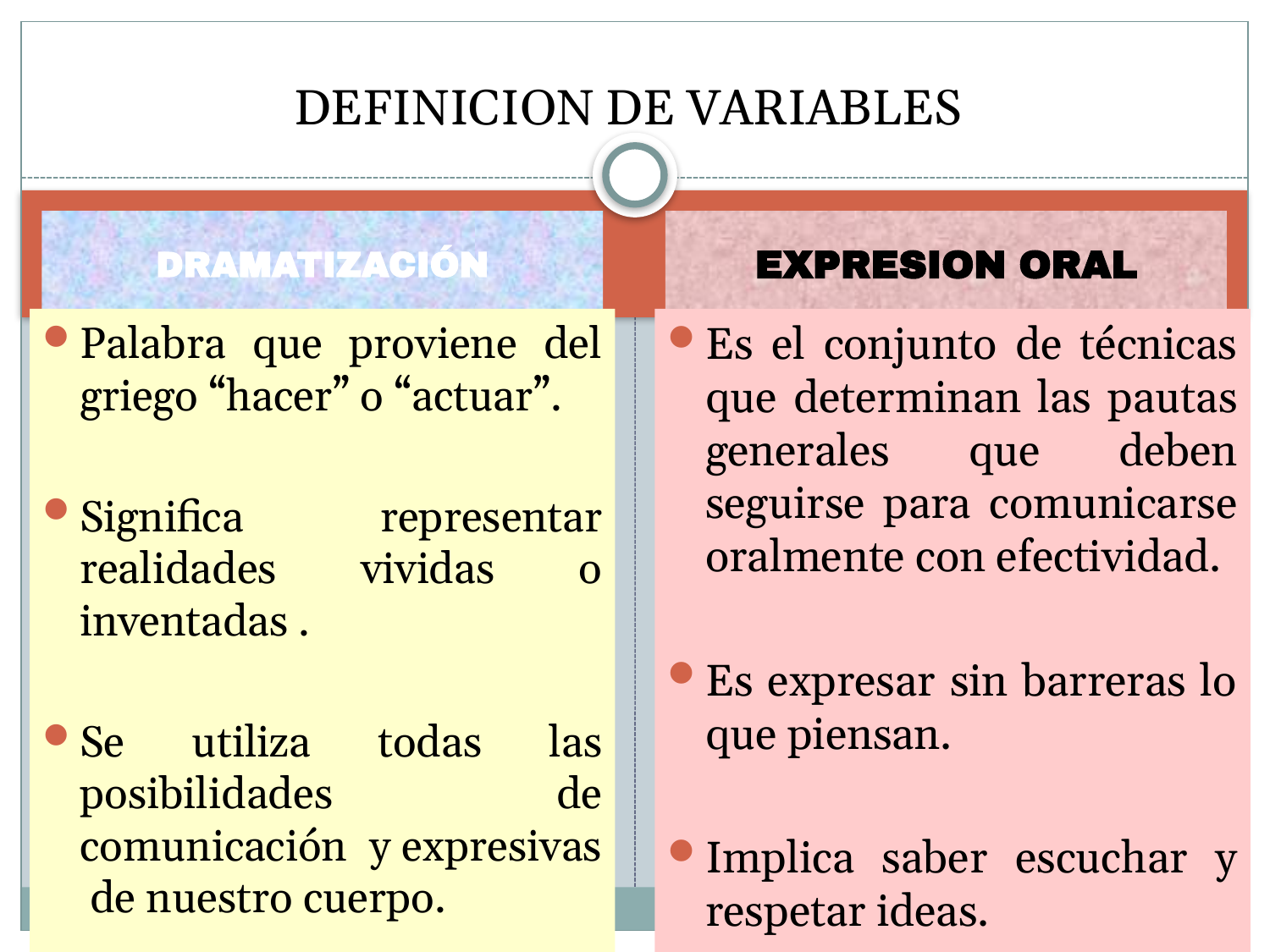

DEFINICION DE VARIABLES
DRAMATIZACIÓN
EXPRESION ORAL
Palabra que proviene del griego “hacer” o “actuar”.

Significa representar realidades vividas o inventadas .

Se utiliza todas las posibilidades de comunicación  y expresivas  de nuestro cuerpo.

Es el conjunto de técnicas que determinan las pautas generales que deben seguirse para comunicarse oralmente con efectividad.

Es expresar sin barreras lo que piensan.

Implica saber escuchar y respetar ideas.